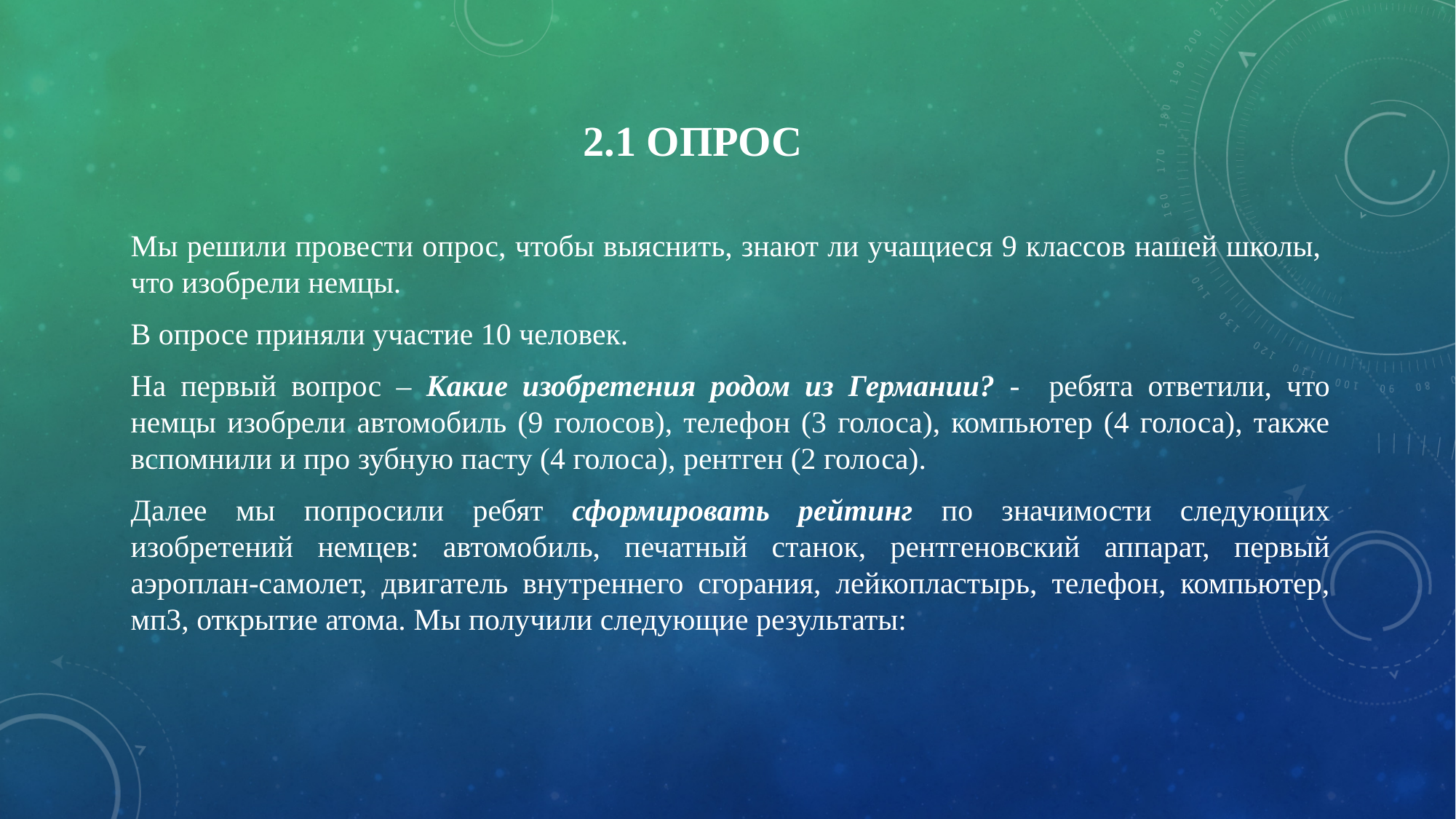

# 2.1 Опрос
Мы решили провести опрос, чтобы выяснить, знают ли учащиеся 9 классов нашей школы,  что изобрели немцы.
В опросе приняли участие 10 человек.
На первый вопрос – Какие изобретения родом из Германии? -  ребята ответили, что немцы изобрели автомобиль (9 голосов), телефон (3 голоса), компьютер (4 голоса), также вспомнили и про зубную пасту (4 голоса), рентген (2 голоса).
Далее мы попросили ребят сформировать рейтинг по значимости следующих изобретений немцев: автомобиль, печатный станок, рентгеновский аппарат, первый аэроплан-самолет, двигатель внутреннего сгорания, лейкопластырь, телефон, компьютер, мп3, открытие атома. Мы получили следующие результаты: